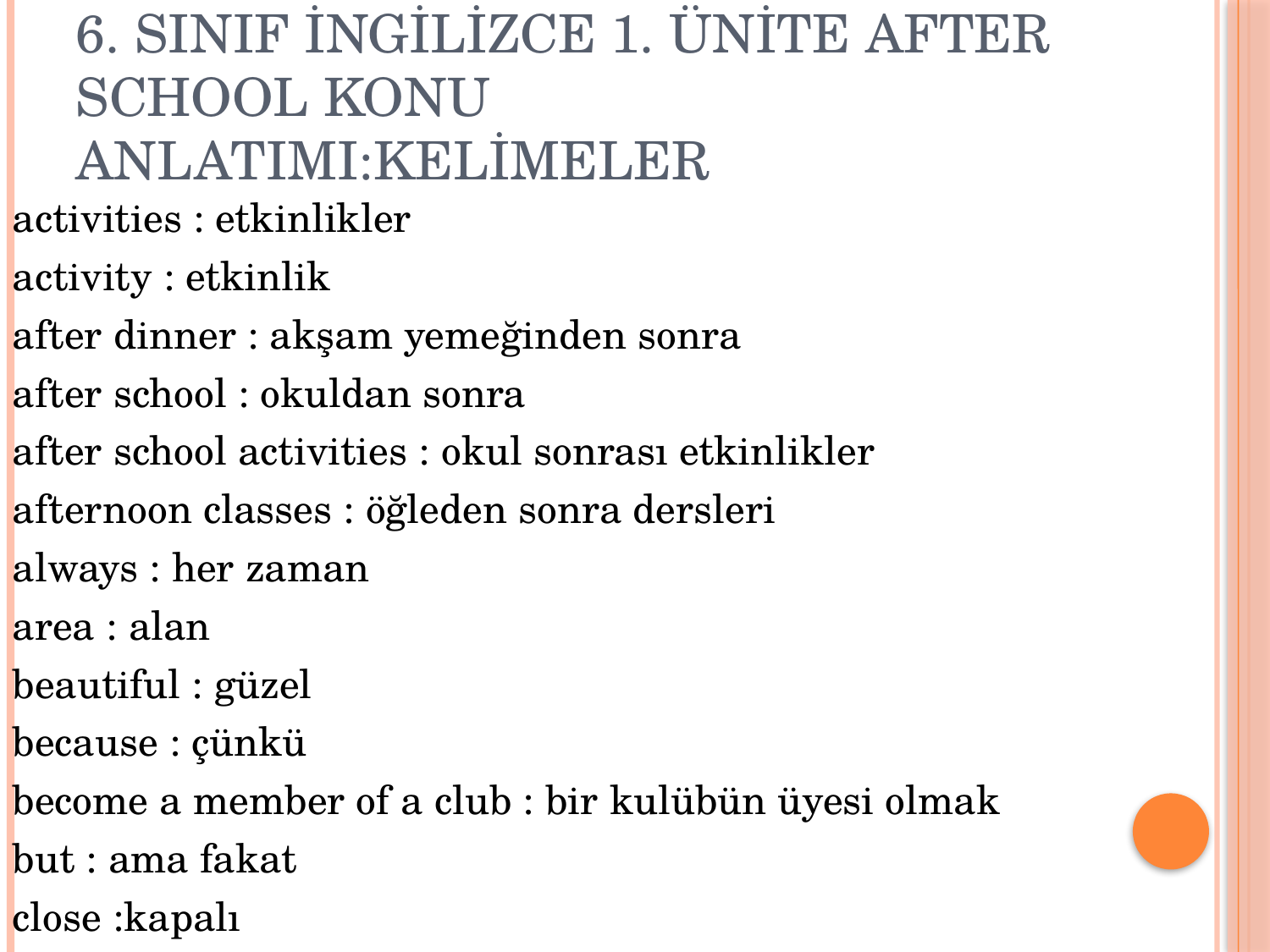

# 6. Sınıf İngilizce 1. Ünite After School Konu Anlatımı:Kelimeler
activities : etkinlikler
activity : etkinlik
after dinner : akşam yemeğinden sonra
after school : okuldan sonra
after school activities : okul sonrası etkinlikler
afternoon classes : öğleden sonra dersleri
always : her zaman
area : alan
beautiful : güzel
because : çünkü
become a member of a club : bir kulübün üyesi olmak
but : ama fakat
close :kapalı